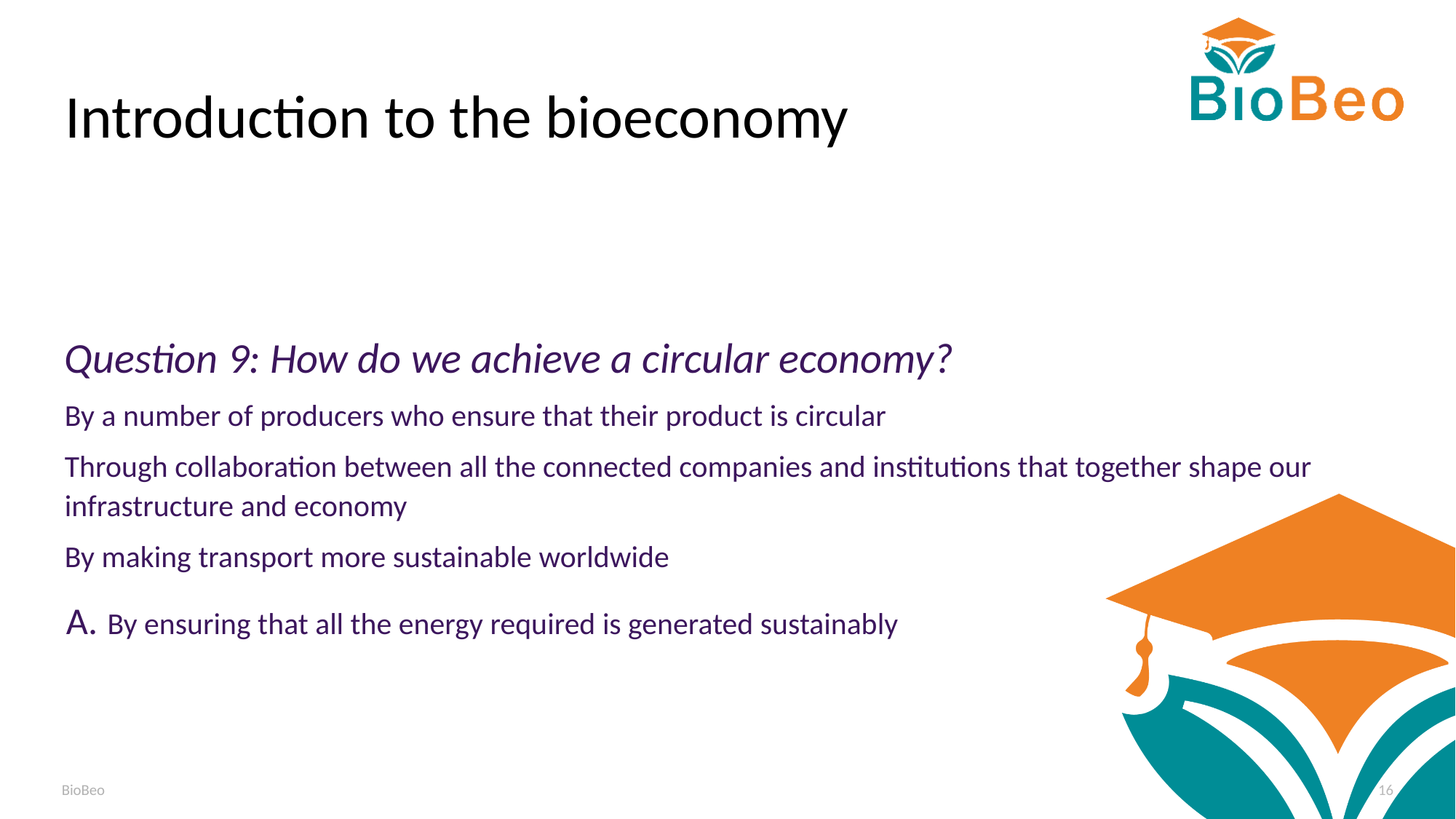

# Introduction to the bioeconomy
Question 9: How do we achieve a circular economy?
By a number of producers who ensure that their product is circular
Through collaboration between all the connected companies and institutions that together shape our infrastructure and economy
By making transport more sustainable worldwide
By ensuring that all the energy required is generated sustainably
BioBeo
16